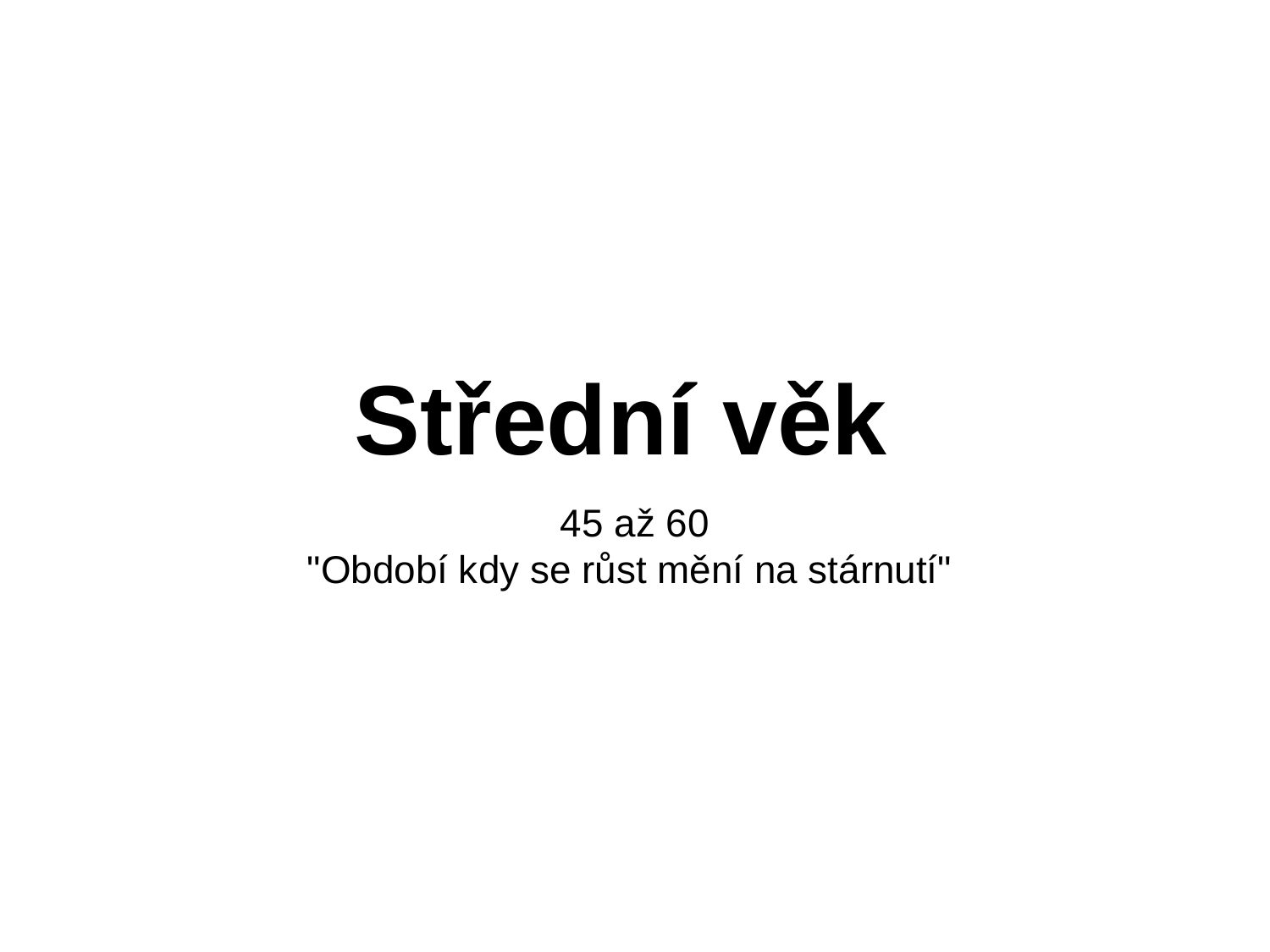

# Střední věk
45 až 60
"Období kdy se růst mění na stárnutí"